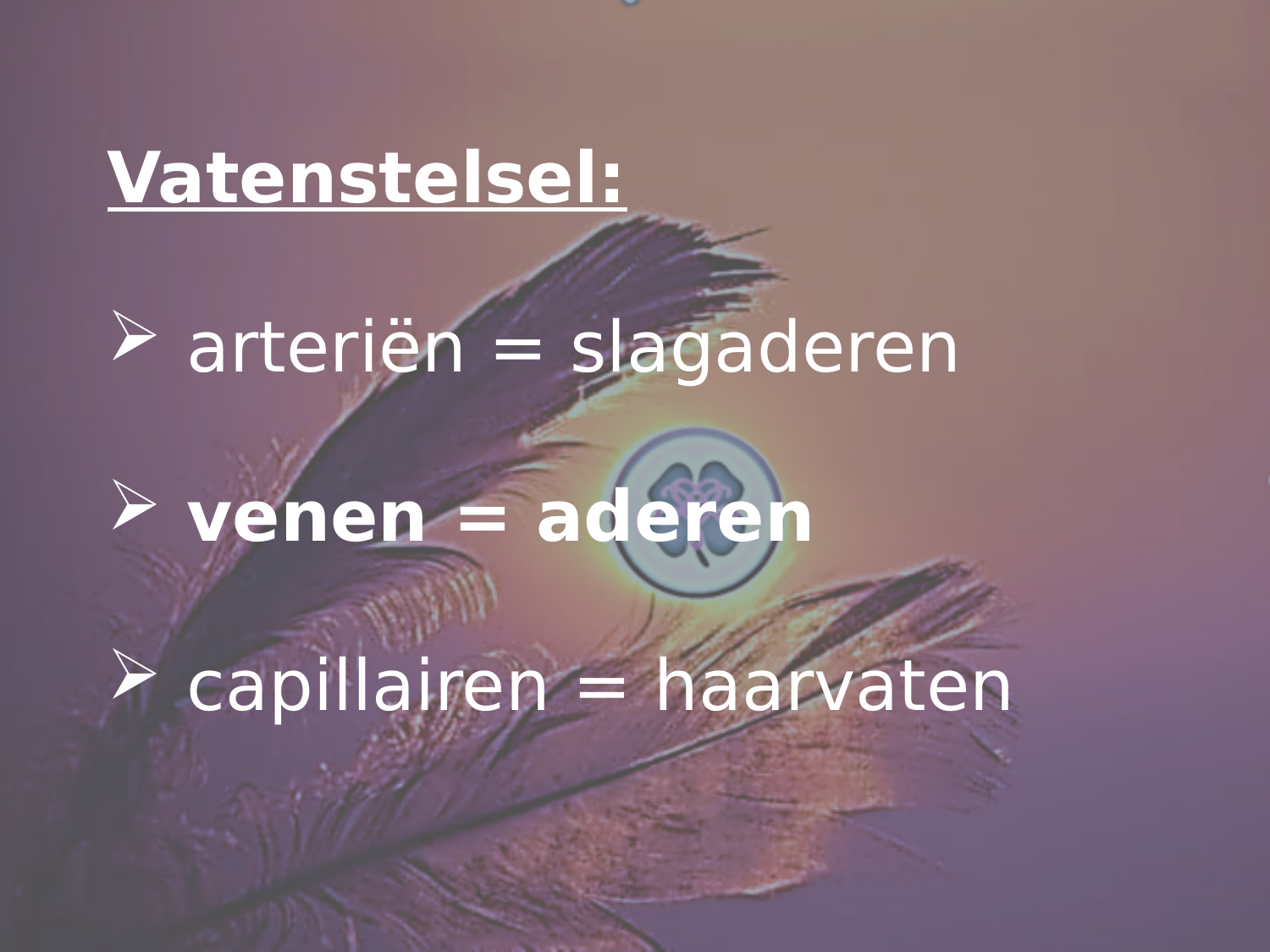

Vatenstelsel:

arteriën = slagaderen

venen = aderen

capillairen = haarvaten